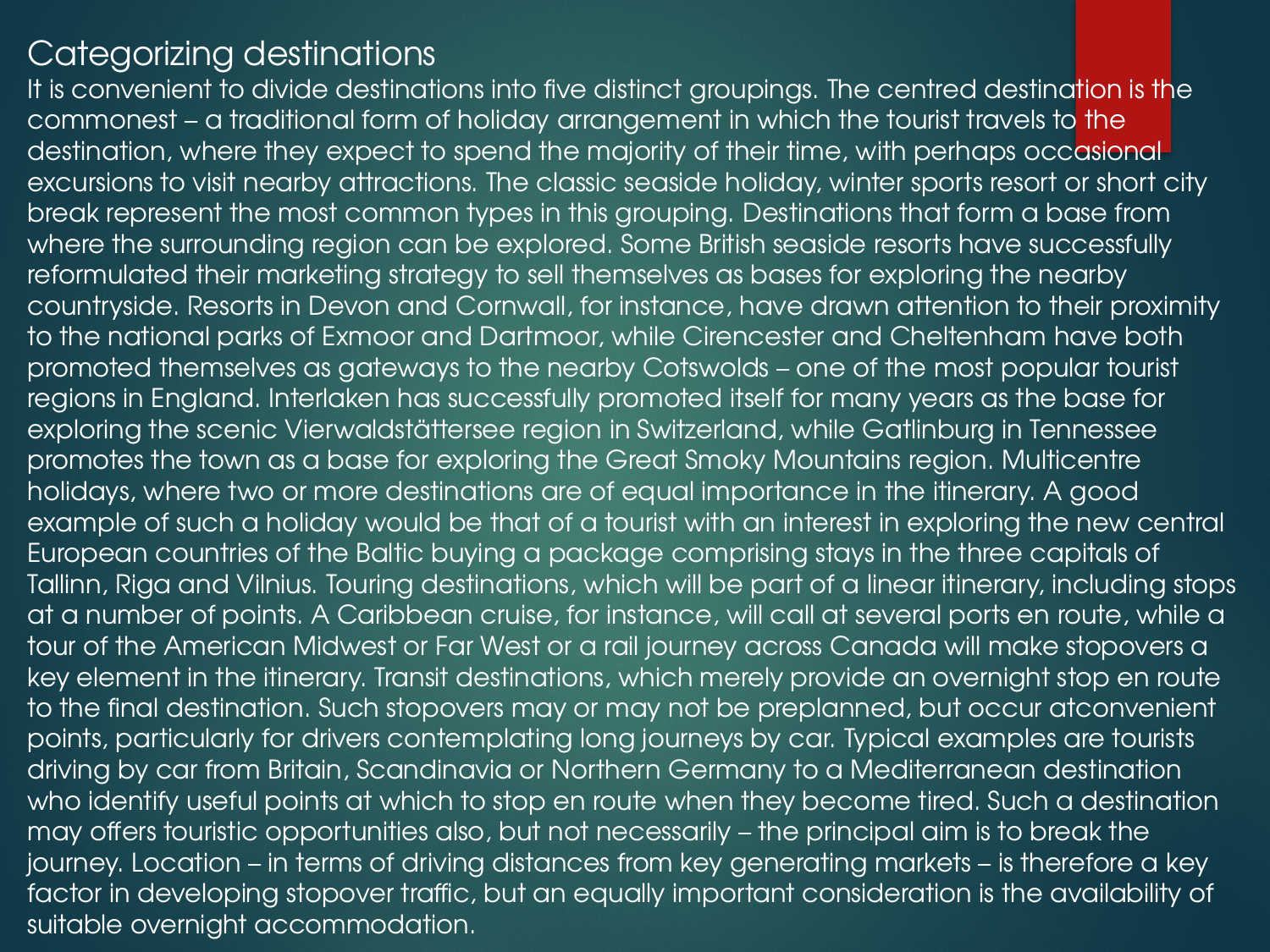

Categorizing destinations
It is convenient to divide destinations into five distinct groupings. The centred destination is the commonest – a traditional form of holiday arrangement in which the tourist travels to the destination, where they expect to spend the majority of their time, with perhaps occasional excursions to visit nearby attractions. The classic seaside holiday, winter sports resort or short city break represent the most common types in this grouping. Destinations that form a base from where the surrounding region can be explored. Some British seaside resorts have successfully reformulated their marketing strategy to sell themselves as bases for exploring the nearby countryside. Resorts in Devon and Cornwall, for instance, have drawn attention to their proximity to the national parks of Exmoor and Dartmoor, while Cirencester and Cheltenham have both promoted themselves as gateways to the nearby Cotswolds – one of the most popular tourist regions in England. Interlaken has successfully promoted itself for many years as the base for exploring the scenic Vierwaldstättersee region in Switzerland, while Gatlinburg in Tennessee promotes the town as a base for exploring the Great Smoky Mountains region. Multicentre holidays, where two or more destinations are of equal importance in the itinerary. A good example of such a holiday would be that of a tourist with an interest in exploring the new central European countries of the Baltic buying a package comprising stays in the three capitals of Tallinn, Riga and Vilnius. Touring destinations, which will be part of a linear itinerary, including stops at a number of points. A Caribbean cruise, for instance, will call at several ports en route, while a tour of the American Midwest or Far West or a rail journey across Canada will make stopovers a key element in the itinerary. Transit destinations, which merely provide an overnight stop en route to the final destination. Such stopovers may or may not be preplanned, but occur atconvenient points, particularly for drivers contemplating long journeys by car. Typical examples are tourists driving by car from Britain, Scandinavia or Northern Germany to a Mediterranean destination who identify useful points at which to stop en route when they become tired. Such a destination may offers touristic opportunities also, but not necessarily – the principal aim is to break the journey. Location – in terms of driving distances from key generating markets – is therefore a key factor in developing stopover traffic, but an equally important consideration is the availability of suitable overnight accommodation.